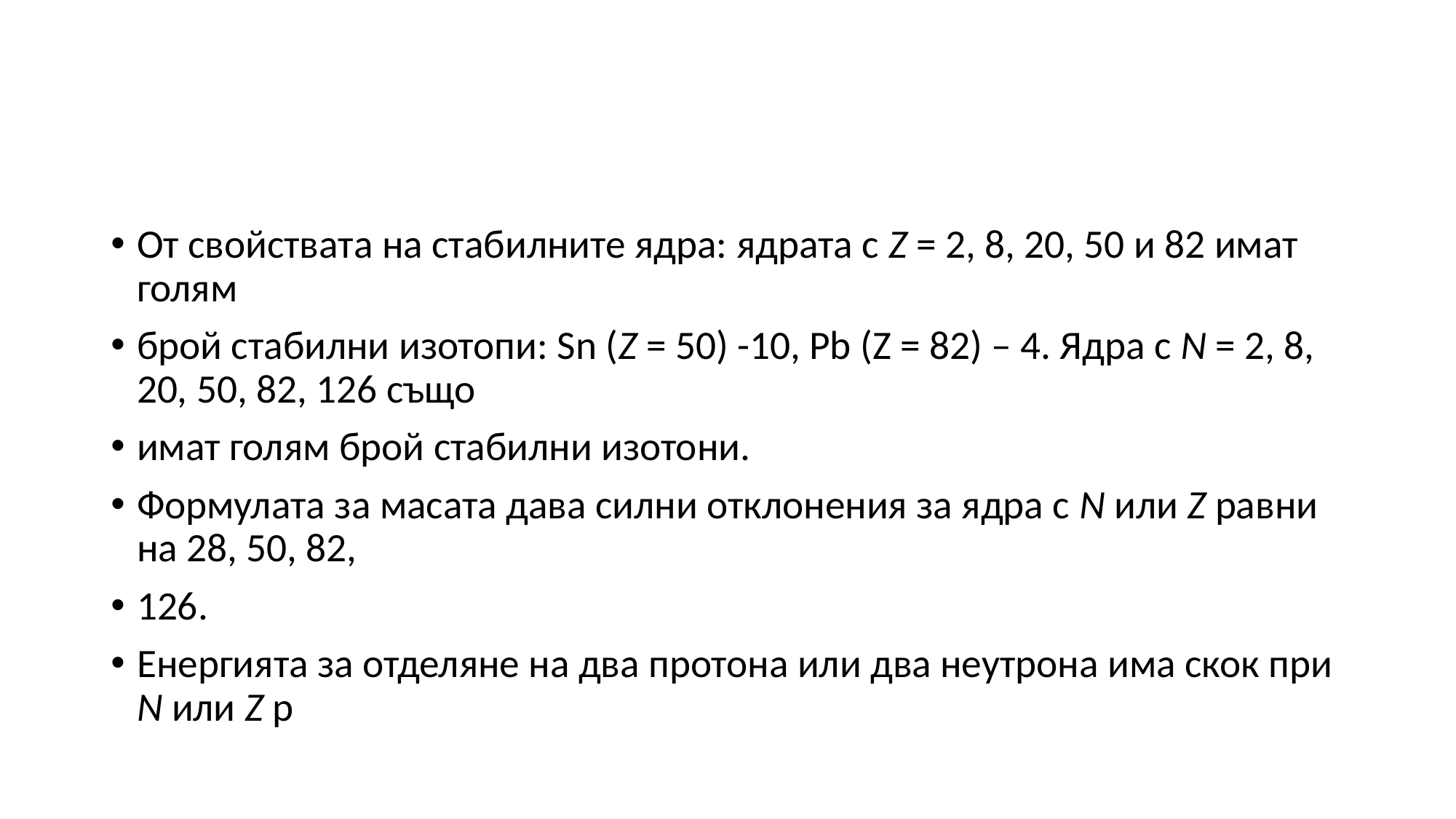

От свойствата на стабилните ядра: ядрата с Z = 2, 8, 20, 50 и 82 имат голям
брой стабилни изотопи: Sn (Z = 50) -10, Pb (Z = 82) – 4. Ядра с N = 2, 8, 20, 50, 82, 126 също
имат голям брой стабилни изотони.
Формулата за масата дава силни отклонения за ядра с N или Z равни на 28, 50, 82,
126.
Енергията за отделяне на два протона или два неутрона има скок при N или Z р